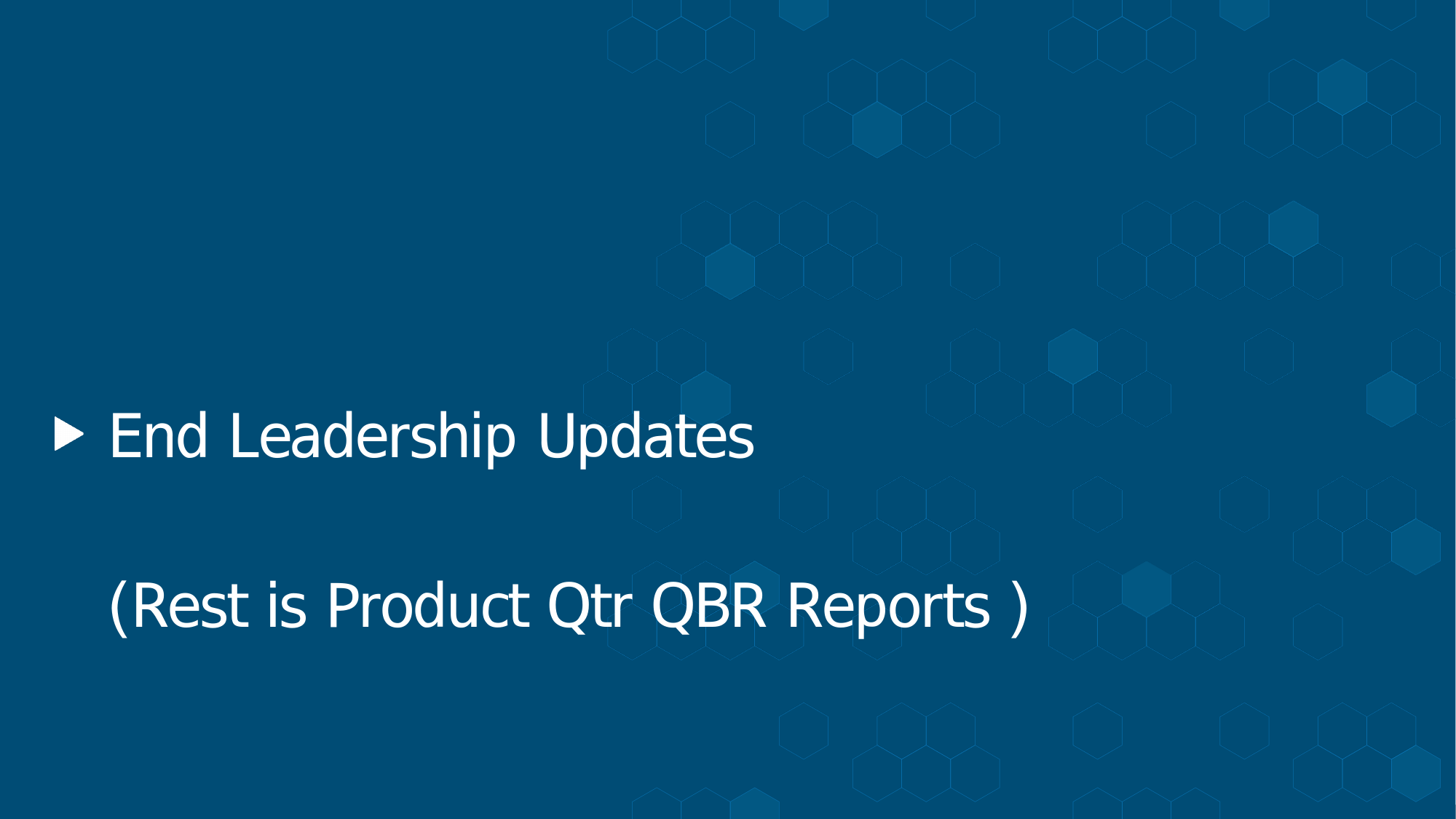

End Leadership Updates

(Rest is Product Qtr QBR Reports )